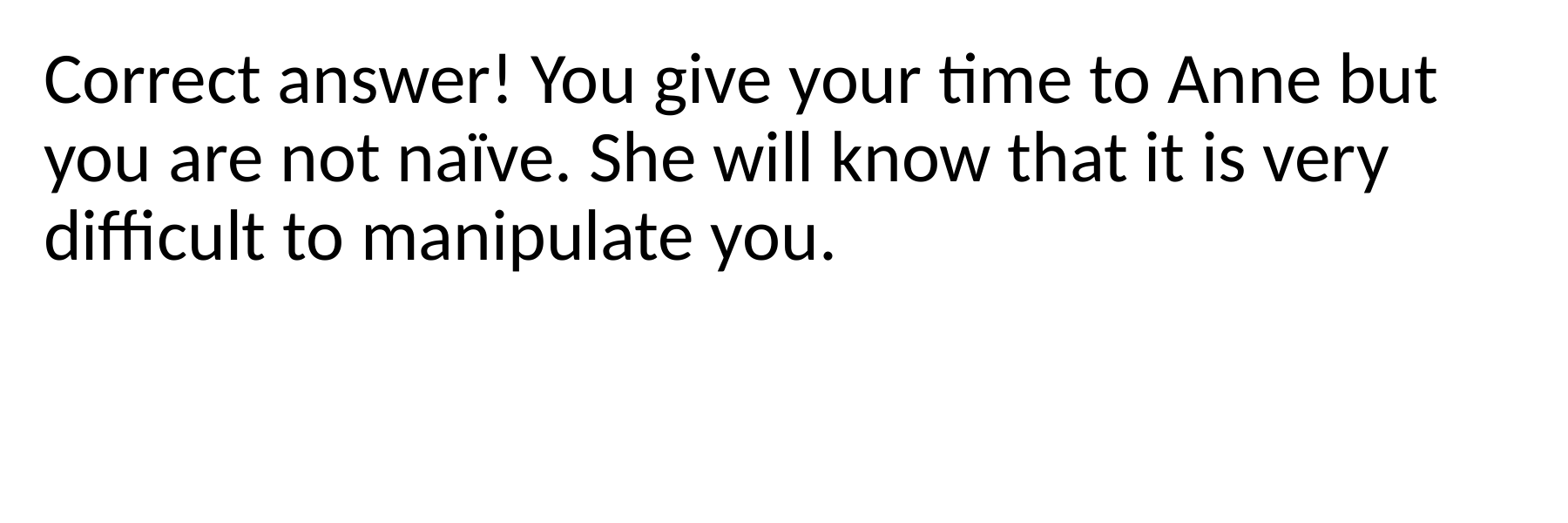

Correct answer! You give your time to Anne but you are not naïve. She will know that it is very difficult to manipulate you.